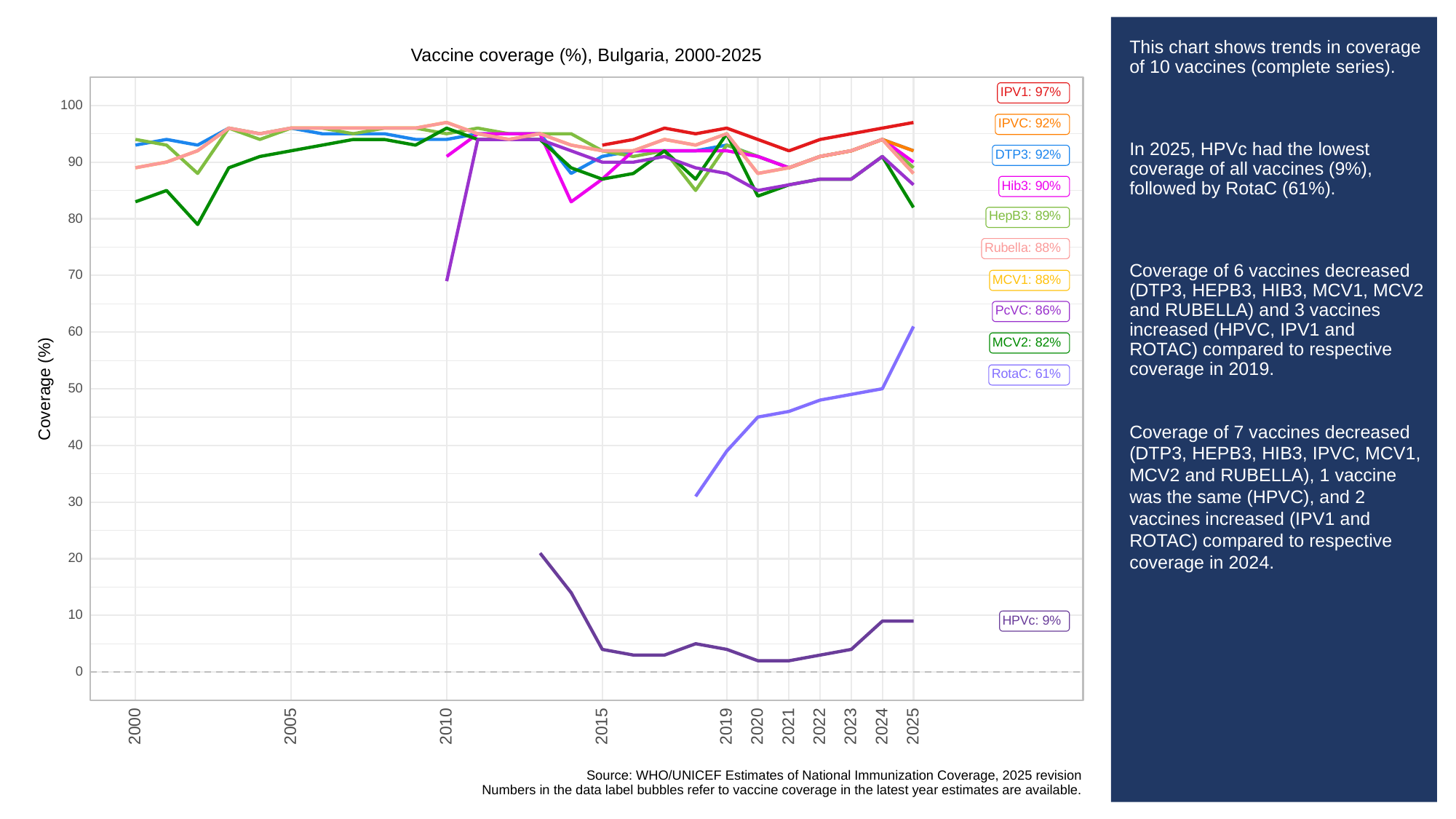

# This chart shows trends in coverage of 10 vaccines (complete series).

In 2025, HPVc had the lowest coverage of all vaccines (9%), followed by RotaC (61%).

Coverage of 6 vaccines decreased (DTP3, HEPB3, HIB3, MCV1, MCV2 and RUBELLA) and 3 vaccines increased (HPVC, IPV1 and ROTAC) compared to respective coverage in 2019.

Coverage of 7 vaccines decreased (DTP3, HEPB3, HIB3, IPVC, MCV1, MCV2 and RUBELLA), 1 vaccine was the same (HPVC), and 2 vaccines increased (IPV1 and ROTAC) compared to respective coverage in 2024.

Vaccine coverage (%), Bulgaria, 2000-2025

IPV1: 97%

100

IPVC: 92%

DTP3: 92%

90

Hib3: 90%

HepB3: 89%
80

Rubella: 88%

70
MCV1: 88%

PcVC: 86%

60

MCV2: 82%

RotaC: 61%
Coverage (%)
50

40

30

20

10

HPVc: 9%

0

2023
2000
2005
2010
2015
2019
2020
2021
2022
2024
2025
Source: WHO/UNICEF Estimates of National Immunization Coverage, 2025 revision
Numbers in the data label bubbles refer to vaccine coverage in the latest year estimates are available.